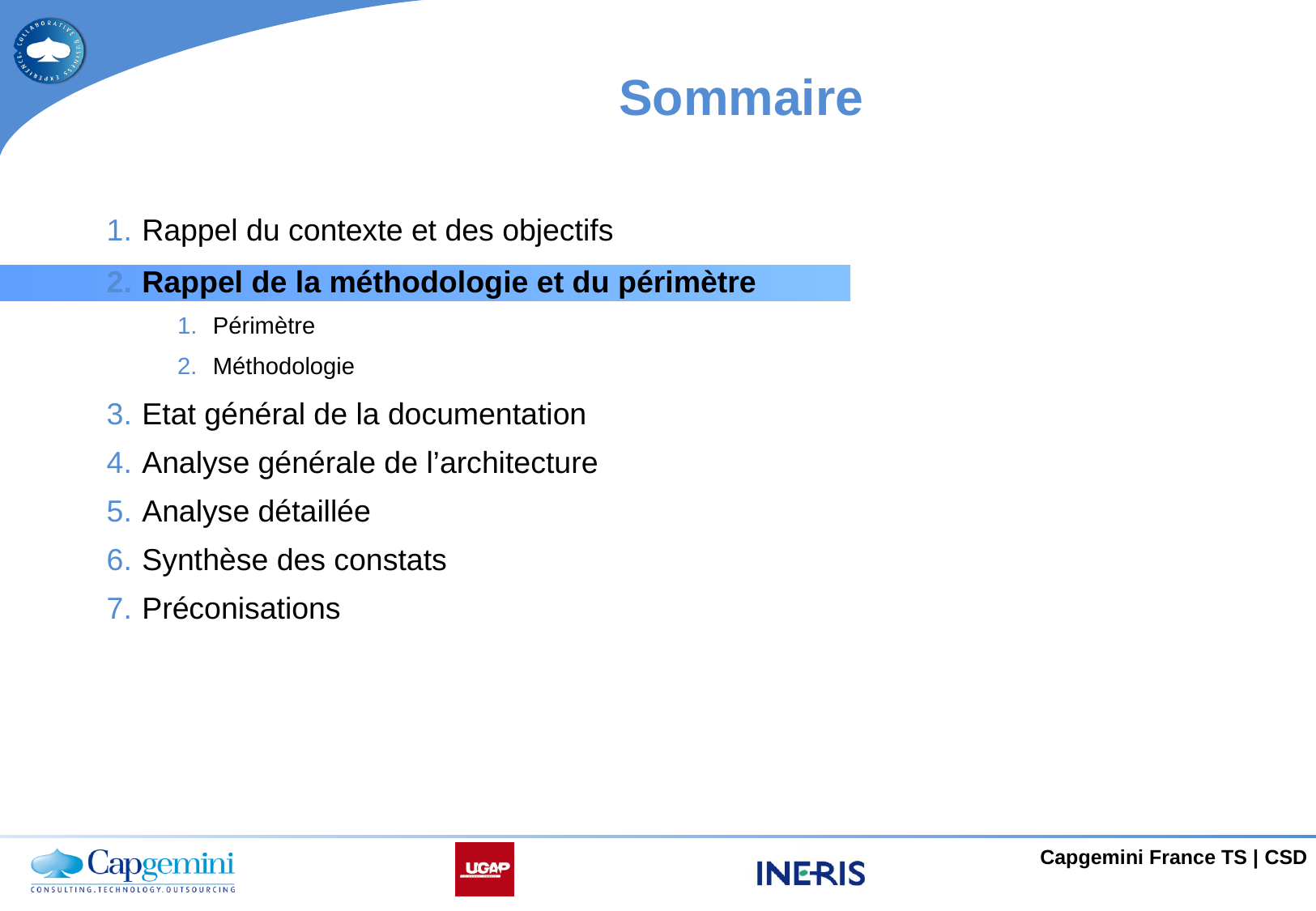

# Sommaire
Rappel du contexte et des objectifs
Rappel de la méthodologie et du périmètre
Périmètre
Méthodologie
Etat général de la documentation
Analyse générale de l’architecture
Analyse détaillée
Synthèse des constats
Préconisations